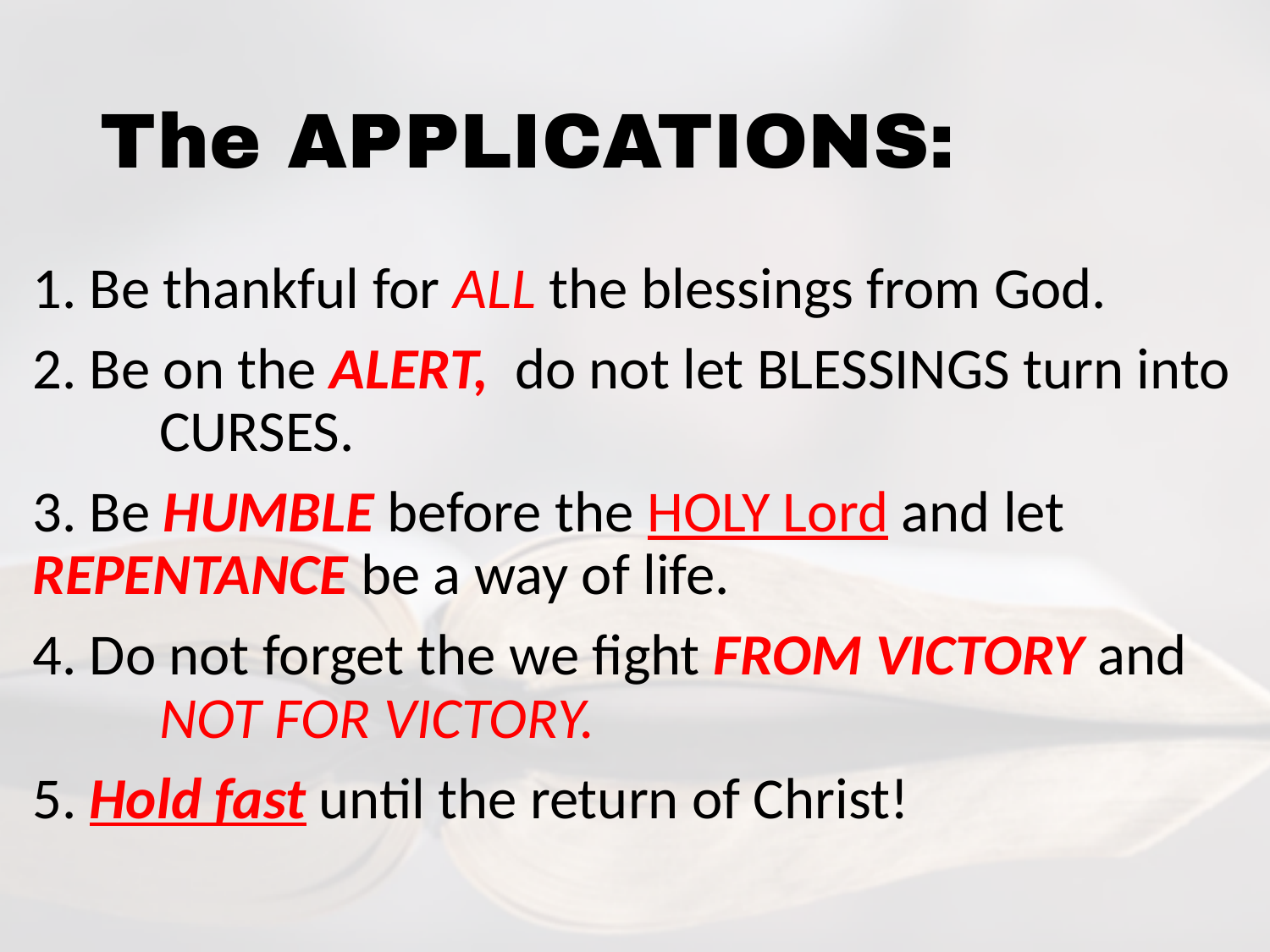

# The APPLICATIONS:
1. Be thankful for ALL the blessings from God.
2. Be on the ALERT,  do not let BLESSINGS turn into 	CURSES.
3. Be HUMBLE before the HOLY Lord and let 	REPENTANCE be a way of life.
4. Do not forget the we fight FROM VICTORY and 	NOT FOR VICTORY.
5. Hold fast until the return of Christ!